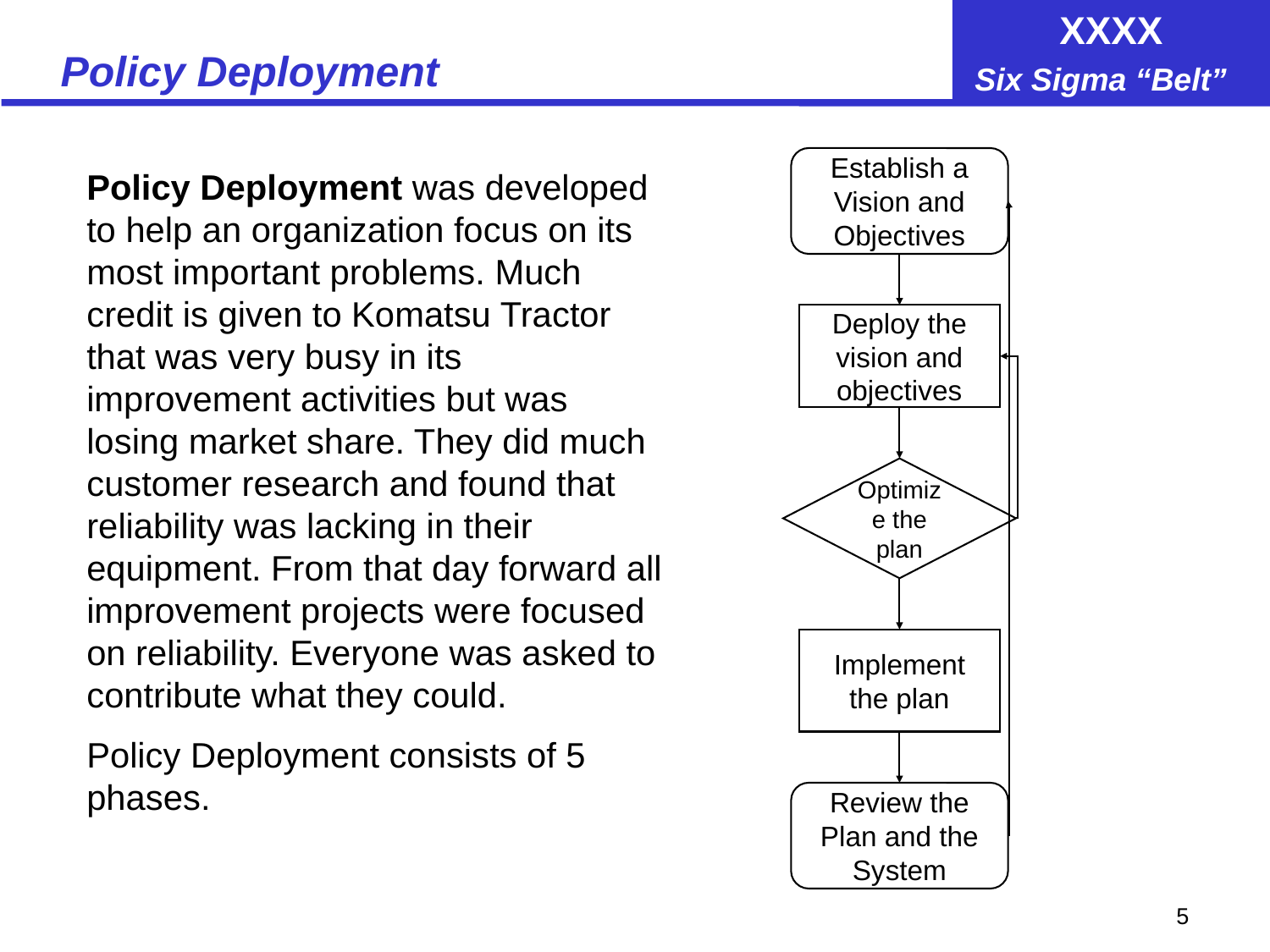

# Policy Deployment
Establish a Vision and Objectives
Deploy the vision and objectives
Optimize the plan
Implement the plan
Review the Plan and the System
Policy Deployment was developed to help an organization focus on its most important problems. Much credit is given to Komatsu Tractor that was very busy in its improvement activities but was losing market share. They did much customer research and found that reliability was lacking in their equipment. From that day forward all improvement projects were focused on reliability. Everyone was asked to contribute what they could.
Policy Deployment consists of 5 phases.